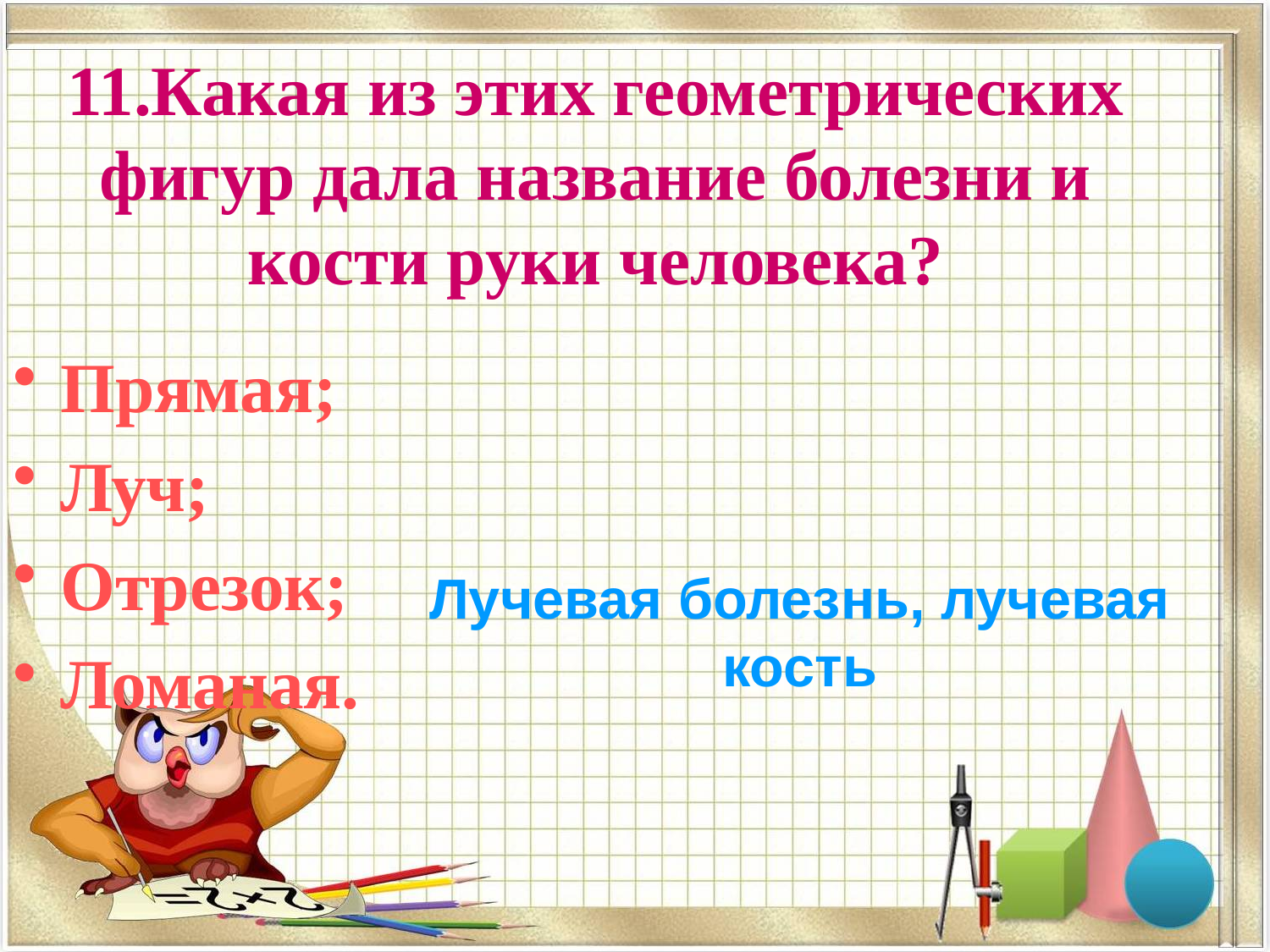

11.Какая из этих геометрических фигур дала название болезни и кости руки человека?
Прямая;
Луч;
Отрезок;
Ломаная.
Лучевая болезнь, лучевая кость